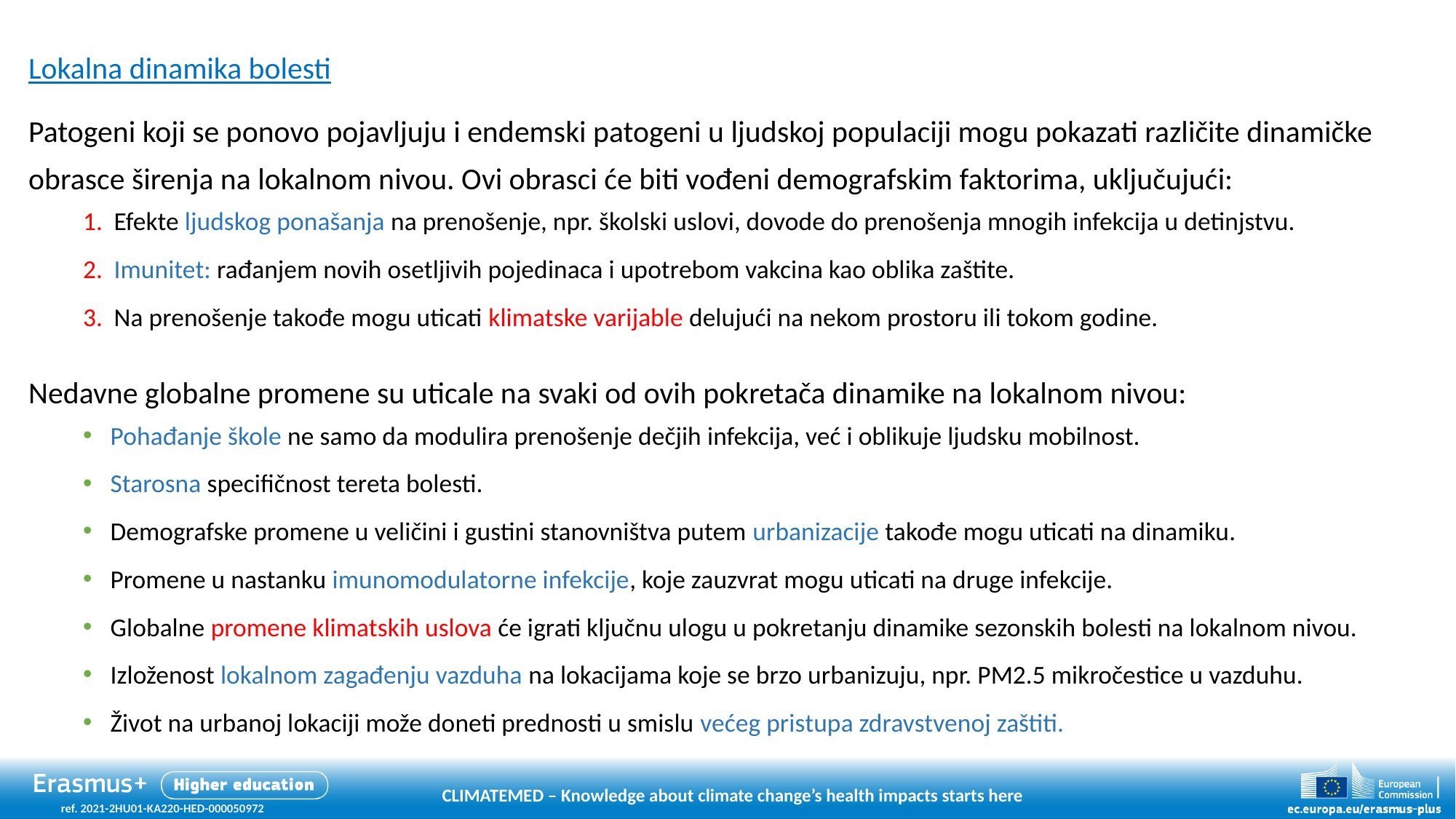

Lokalna dinamika bolesti
Patogeni koji se ponovo pojavljuju i endemski patogeni u ljudskoj populaciji mogu pokazati različite dinamičke obrasce širenja na lokalnom nivou. Ovi obrasci će biti vođeni demografskim faktorima, uključujući:
Efekte ljudskog ponašanja na prenošenje, npr. školski uslovi, dovode do prenošenja mnogih infekcija u detinjstvu.
Imunitet: rađanjem novih osetljivih pojedinaca i upotrebom vakcina kao oblika zaštite.
Na prenošenje takođe mogu uticati klimatske varijable delujući na nekom prostoru ili tokom godine.

Nedavne globalne promene su uticale na svaki od ovih pokretača dinamike na lokalnom nivou:
Pohađanje škole ne samo da modulira prenošenje dečjih infekcija, već i oblikuje ljudsku mobilnost.
Starosna specifičnost tereta bolesti.
Demografske promene u veličini i gustini stanovništva putem urbanizacije takođe mogu uticati na dinamiku.
Promene u nastanku imunomodulatorne infekcije, koje zauzvrat mogu uticati na druge infekcije.
Globalne promene klimatskih uslova će igrati ključnu ulogu u pokretanju dinamike sezonskih bolesti na lokalnom nivou.
Izloženost lokalnom zagađenju vazduha na lokacijama koje se brzo urbanizuju, npr. PM2.5 mikročestice u vazduhu.
Život na urbanoj lokaciji može doneti prednosti u smislu većeg pristupa zdravstvenoj zaštiti.